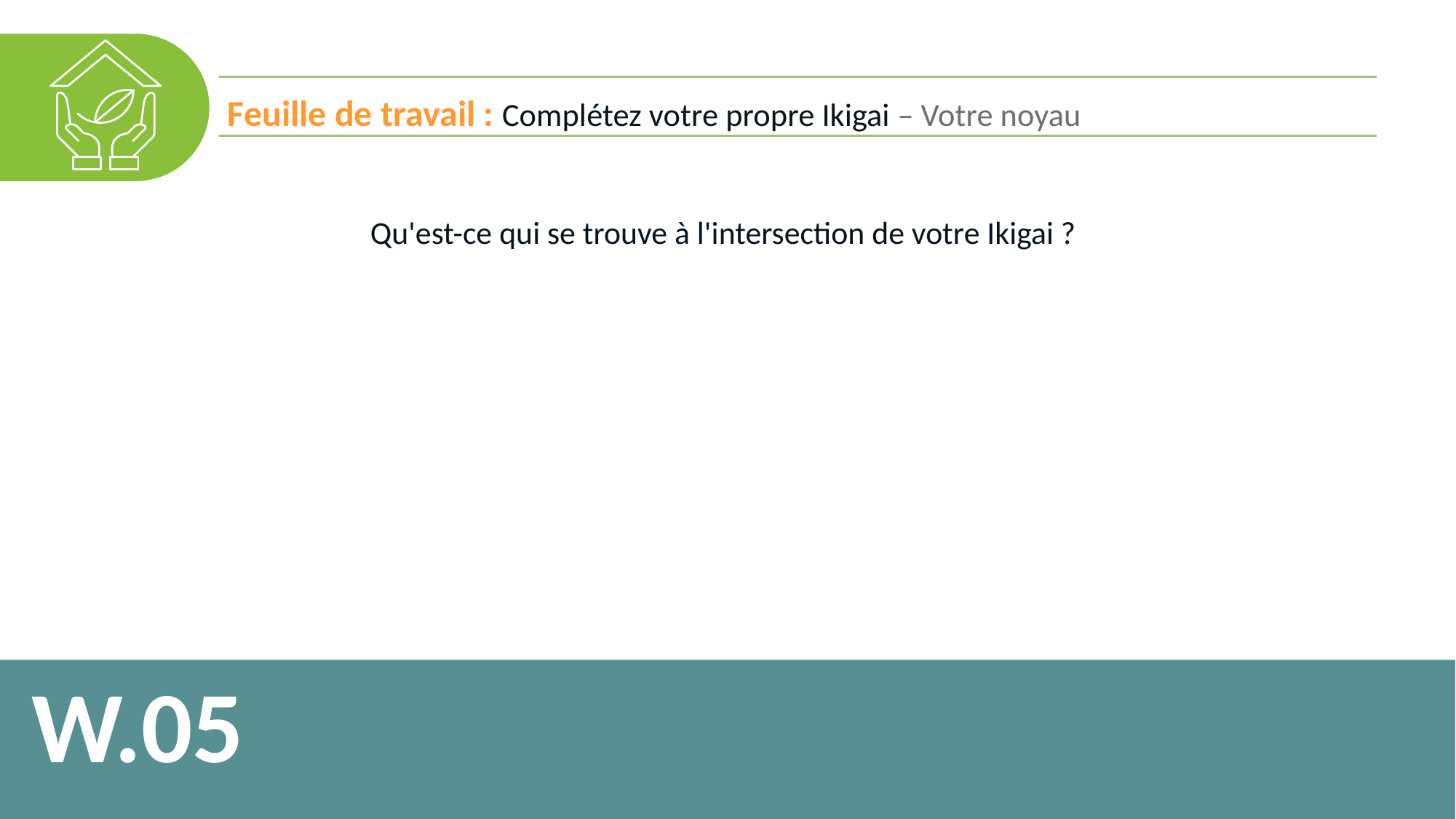

Feuille de travail : Complétez votre propre Ikigai – Votre noyau

| Qu'est-ce qui se trouve à l'intersection de votre Ikigai ? |
| --- |
|  |

W.05